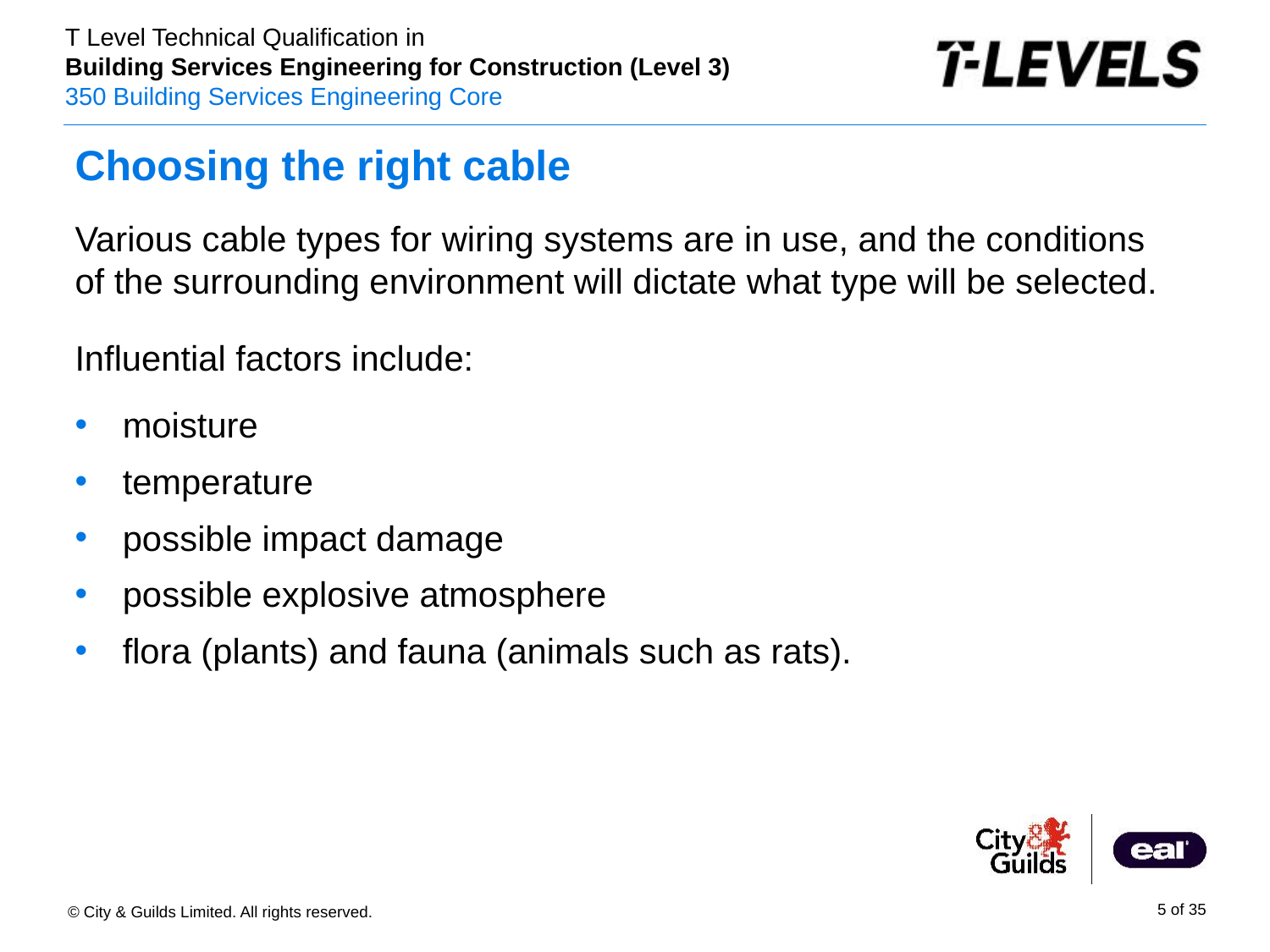

# Choosing the right cable
Various cable types for wiring systems are in use, and the conditions of the surrounding environment will dictate what type will be selected.
Influential factors include:
moisture
temperature
possible impact damage
possible explosive atmosphere
flora (plants) and fauna (animals such as rats).